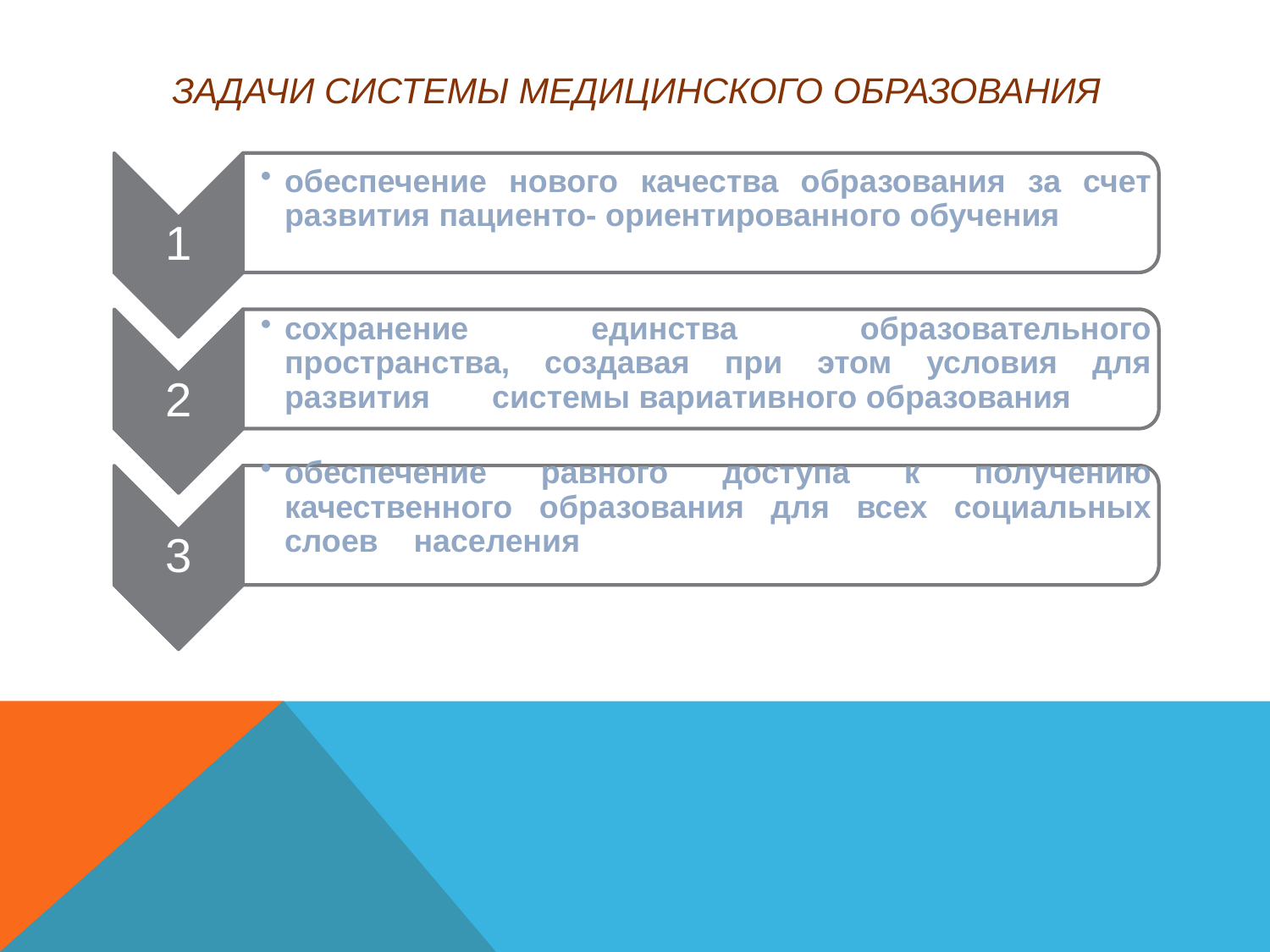

# Задачи системы медицинского образования
1
обеспечение нового качества образования за счет развития пациенто- ориентированного обучения

2

сохранение единства образовательного пространства, создавая при этом условия для развития       системы вариативного образования

3
обеспечение равного доступа к получению качественного образования для всех социальных слоев    населения